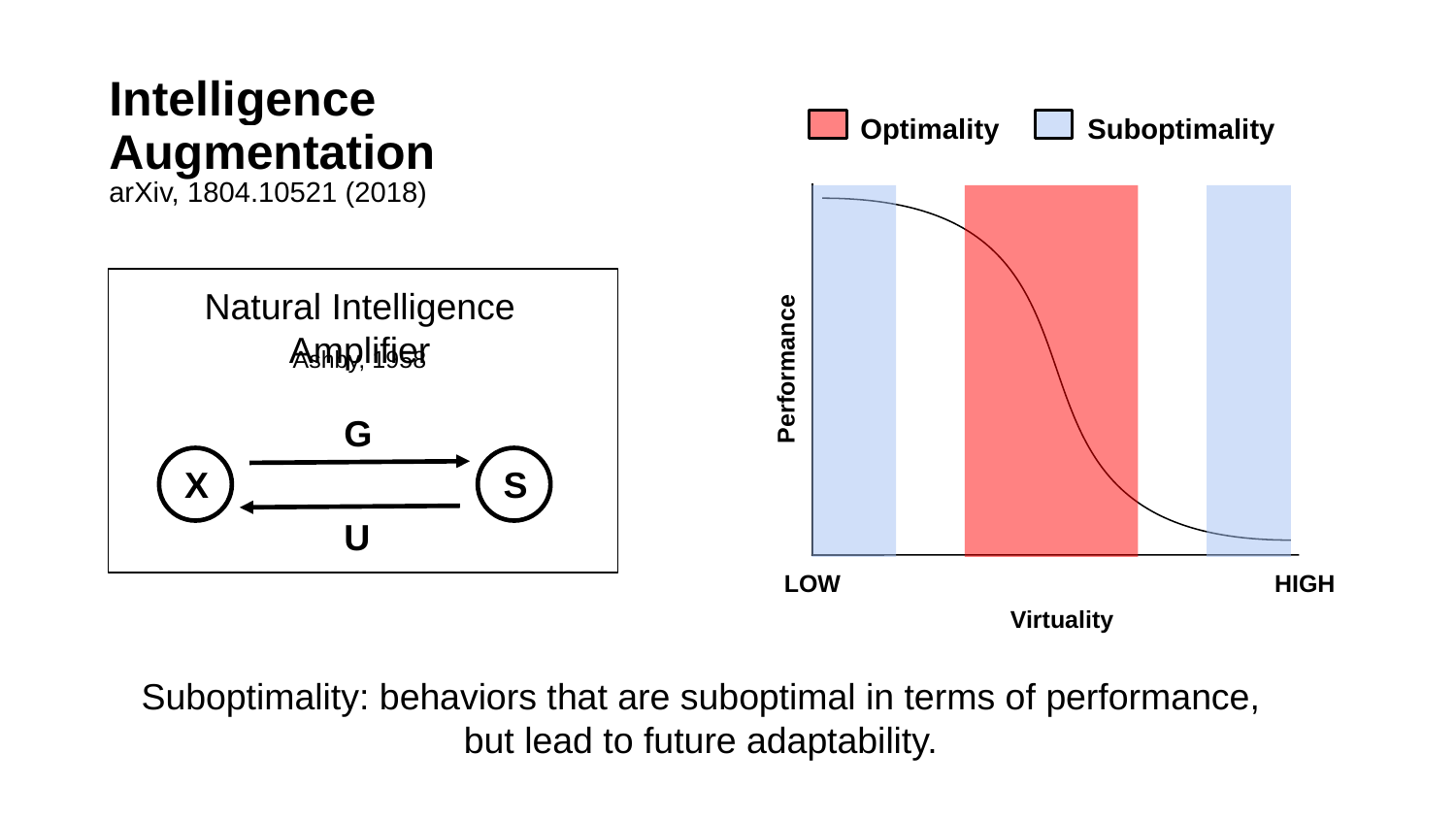

Intelligence Augmentation

Optimality
Suboptimality

arXiv, 1804.10521 (2018)

Natural Intelligence Amplifier

Ashby, 1958
Performance
G

X

S
U
LOW
HIGH
Virtuality
Suboptimality: behaviors that are suboptimal in terms of performance, but lead to future adaptability.